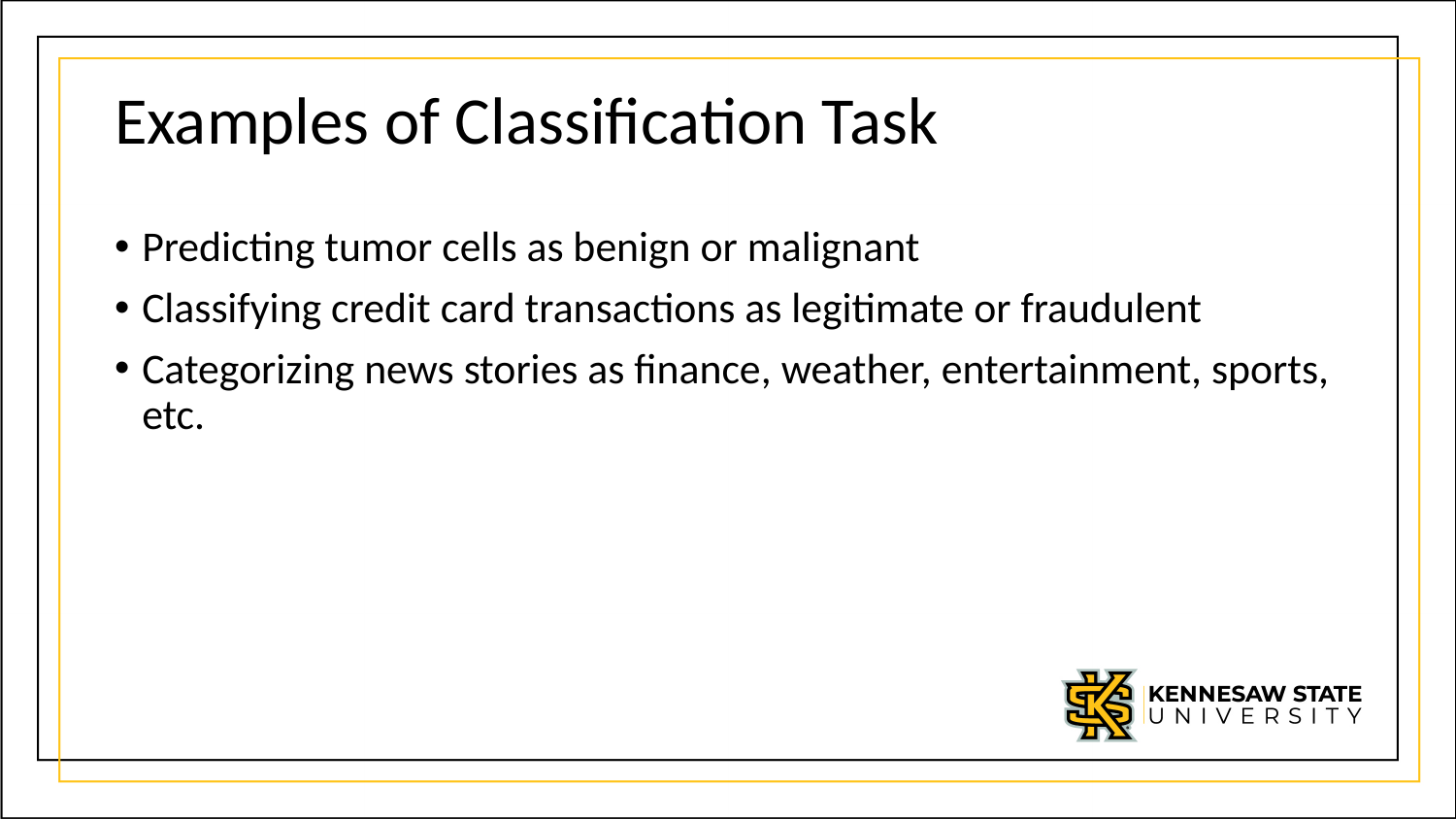

# Examples of Classification Task
Predicting tumor cells as benign or malignant
Classifying credit card transactions as legitimate or fraudulent
Categorizing news stories as finance, weather, entertainment, sports, etc.